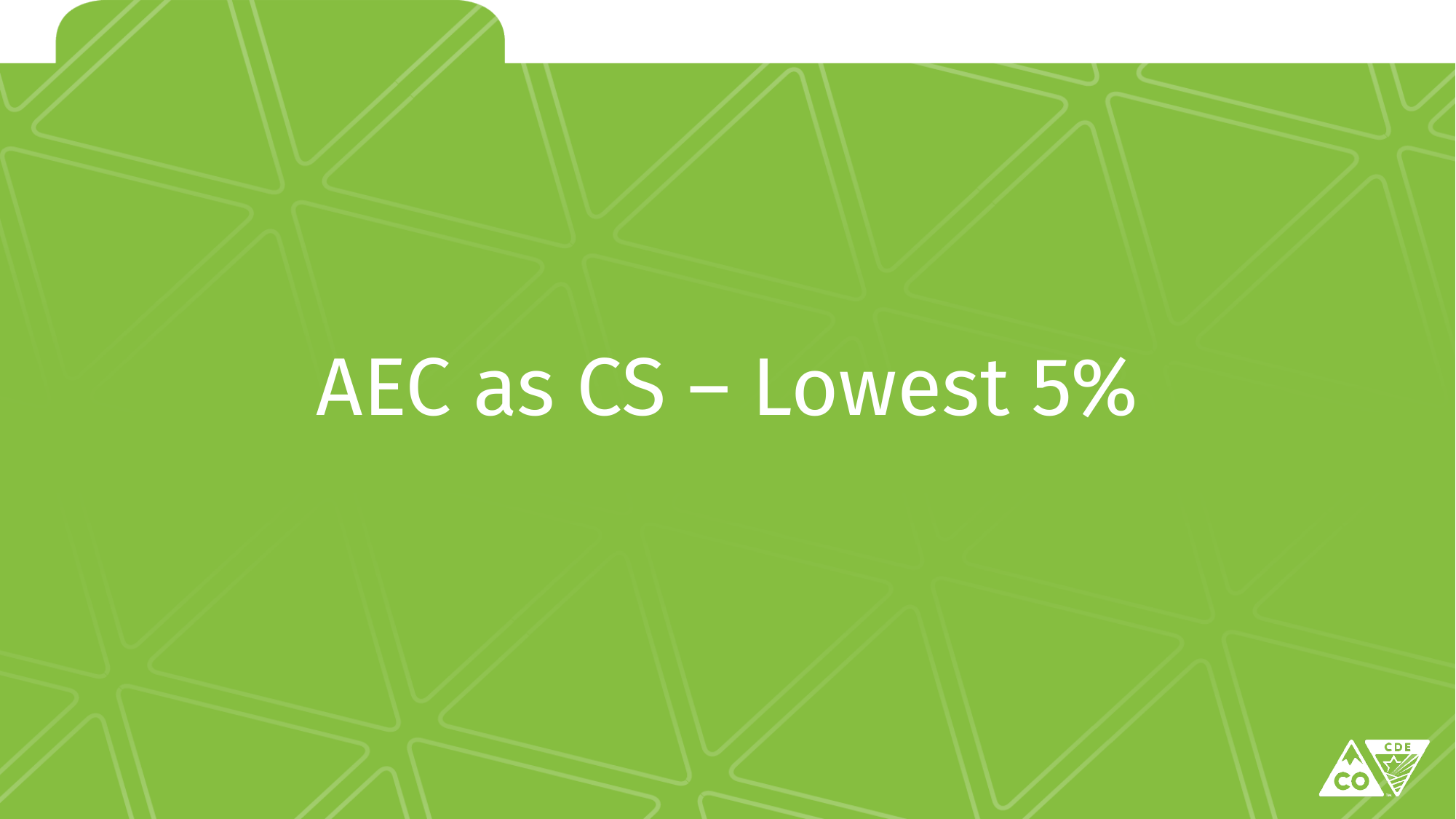

# AEC as CS – Lowest 5%